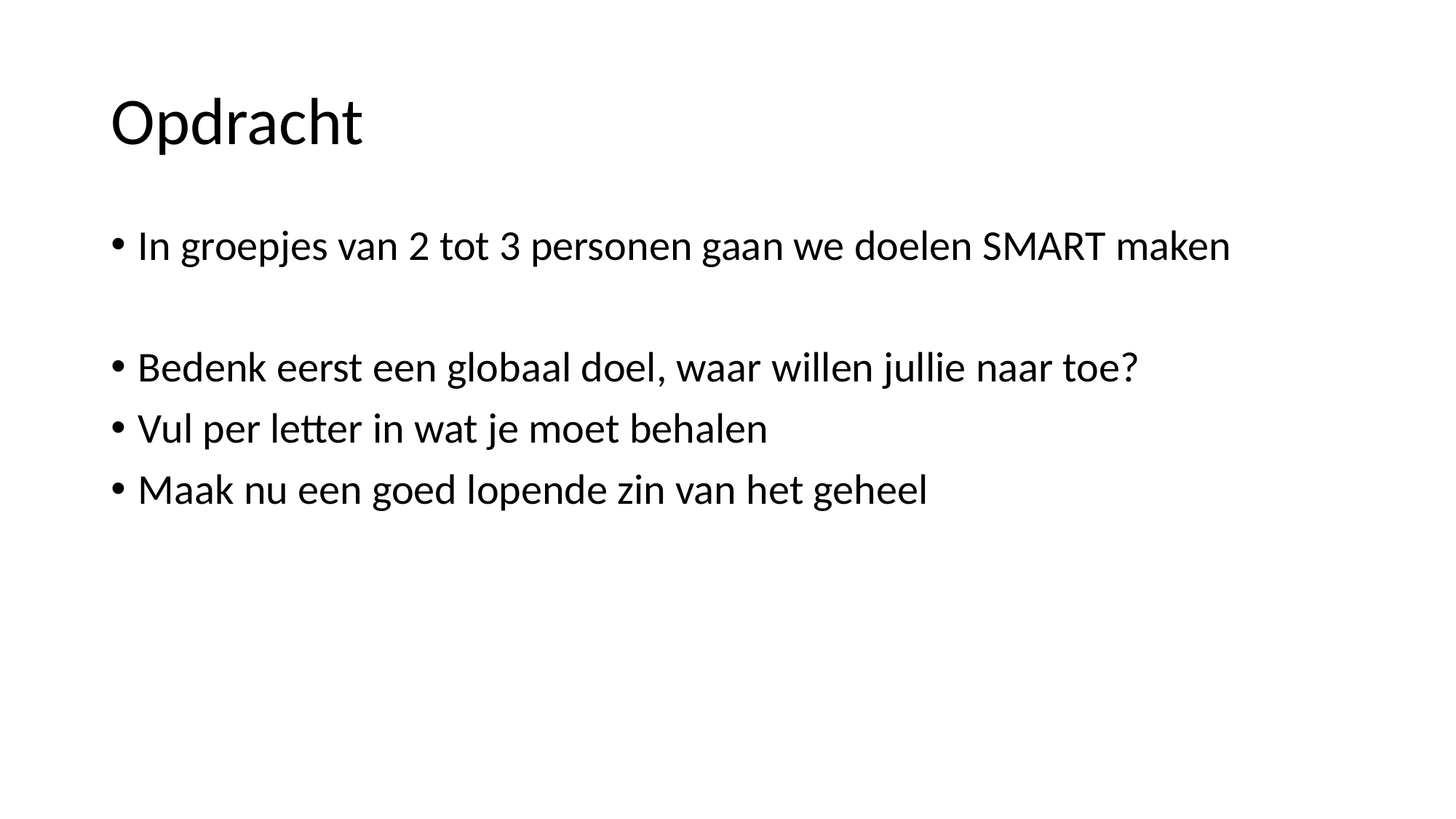

# Opdracht
In groepjes van 2 tot 3 personen gaan we doelen SMART maken

Bedenk eerst een globaal doel, waar willen jullie naar toe?
Vul per letter in wat je moet behalen
Maak nu een goed lopende zin van het geheel